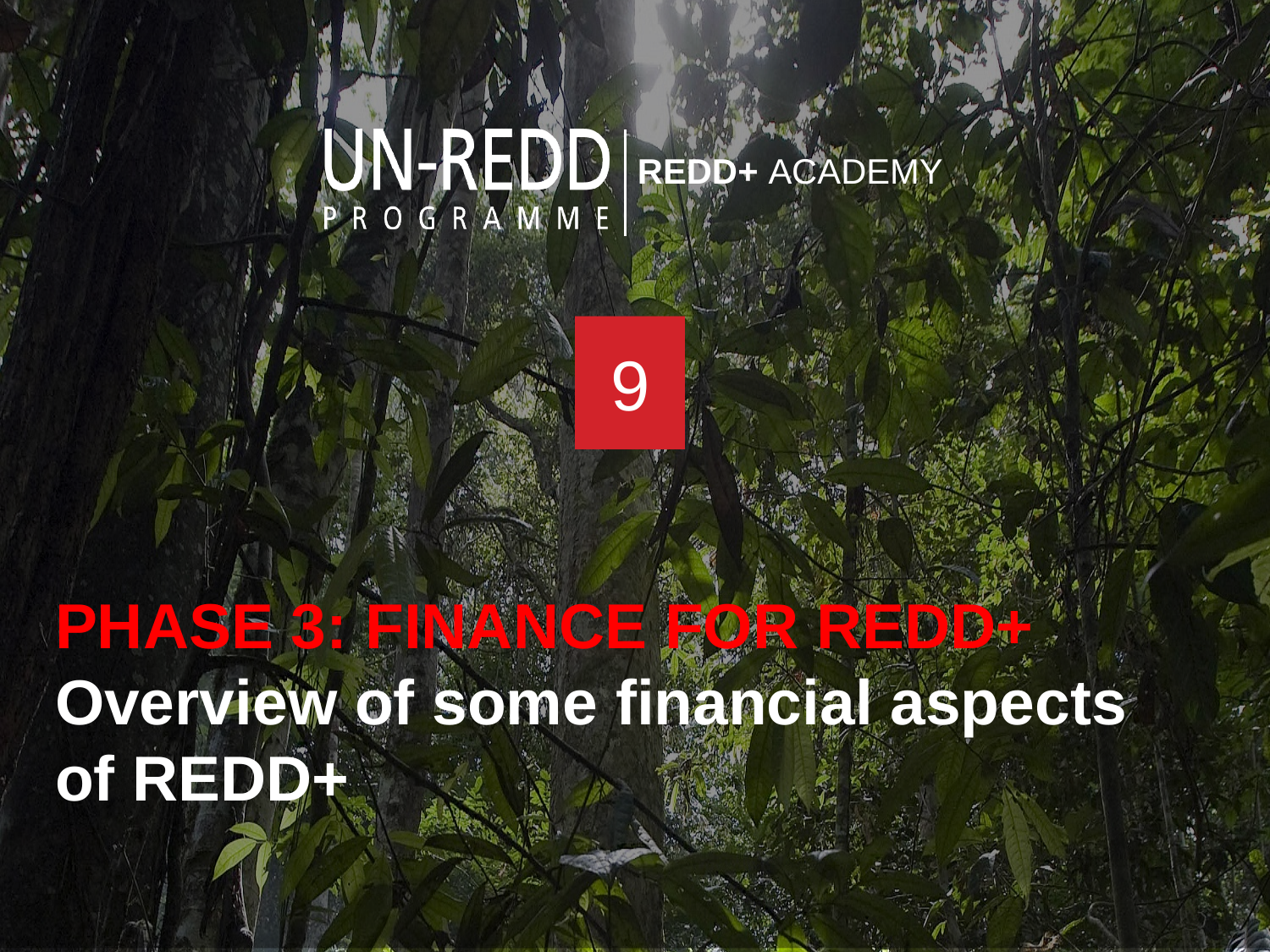

# PHASE 3: FINANCE FOR REDD+ Overview of some financial aspects of REDD+